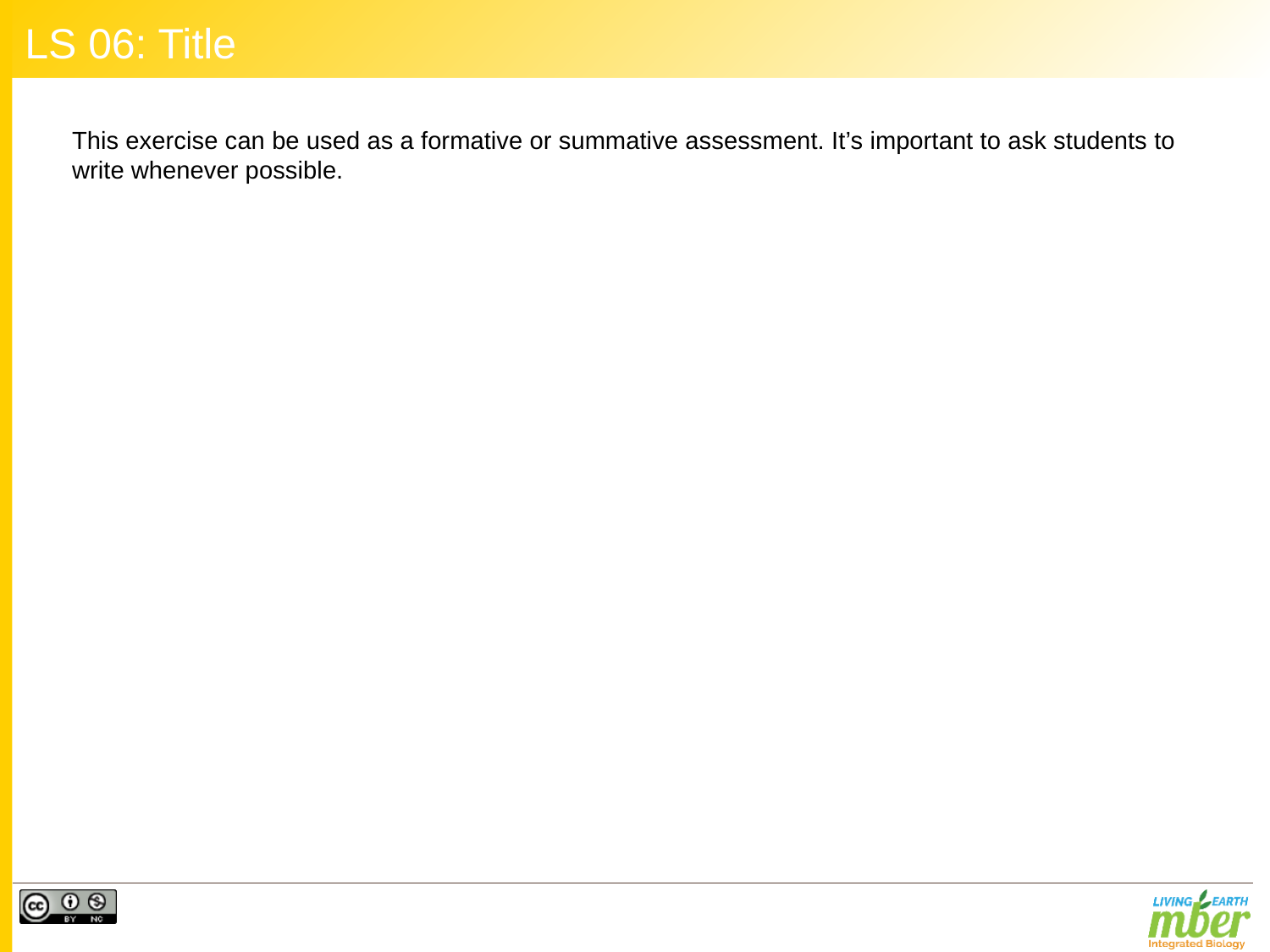

# LS 06: Title
This exercise can be used as a formative or summative assessment. It’s important to ask students to write whenever possible.